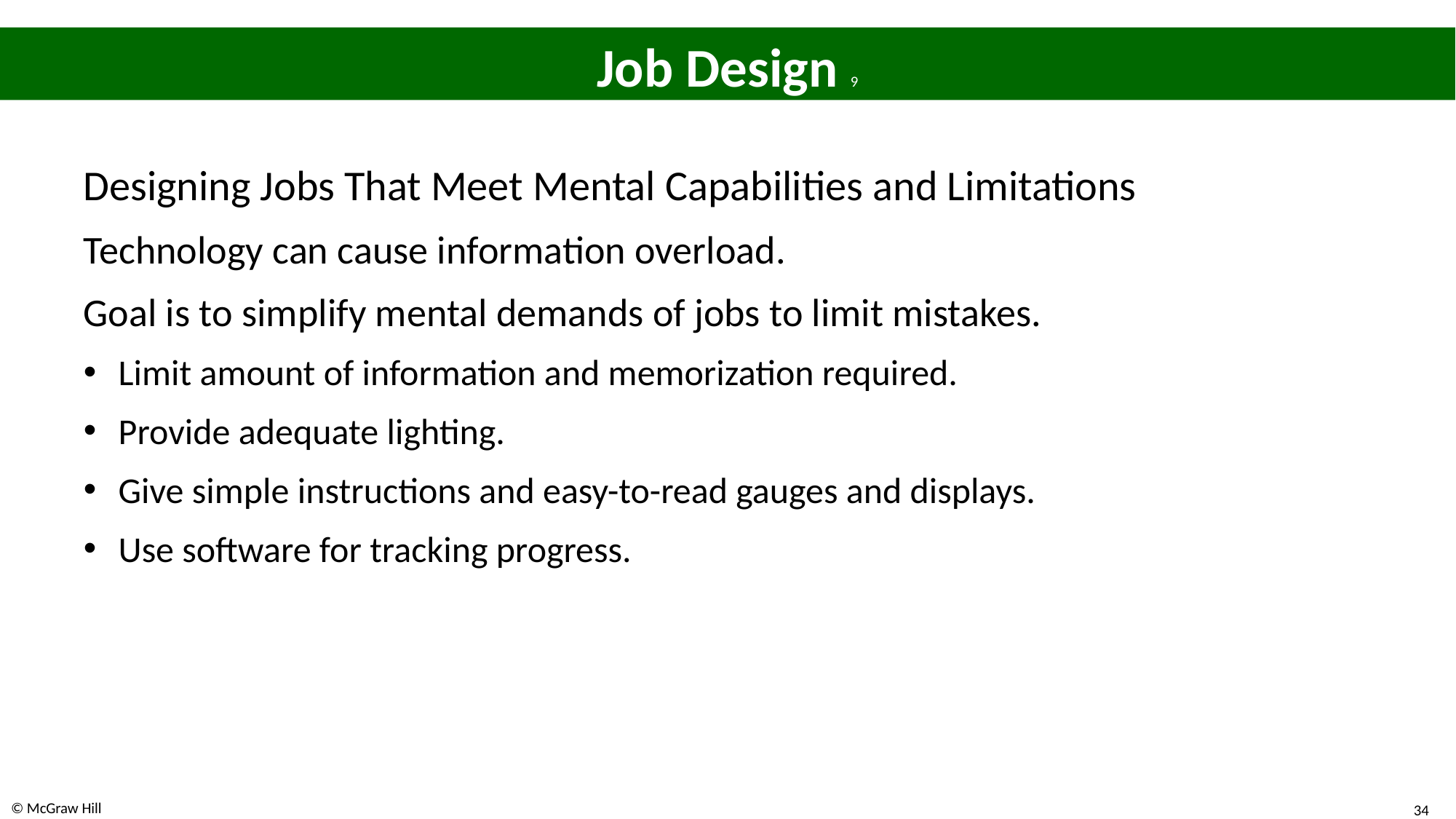

# Job Design 9
Designing Jobs That Meet Mental Capabilities and Limitations
Technology can cause information overload.
Goal is to simplify mental demands of jobs to limit mistakes.
Limit amount of information and memorization required.
Provide adequate lighting.
Give simple instructions and easy-to-read gauges and displays.
Use software for tracking progress.